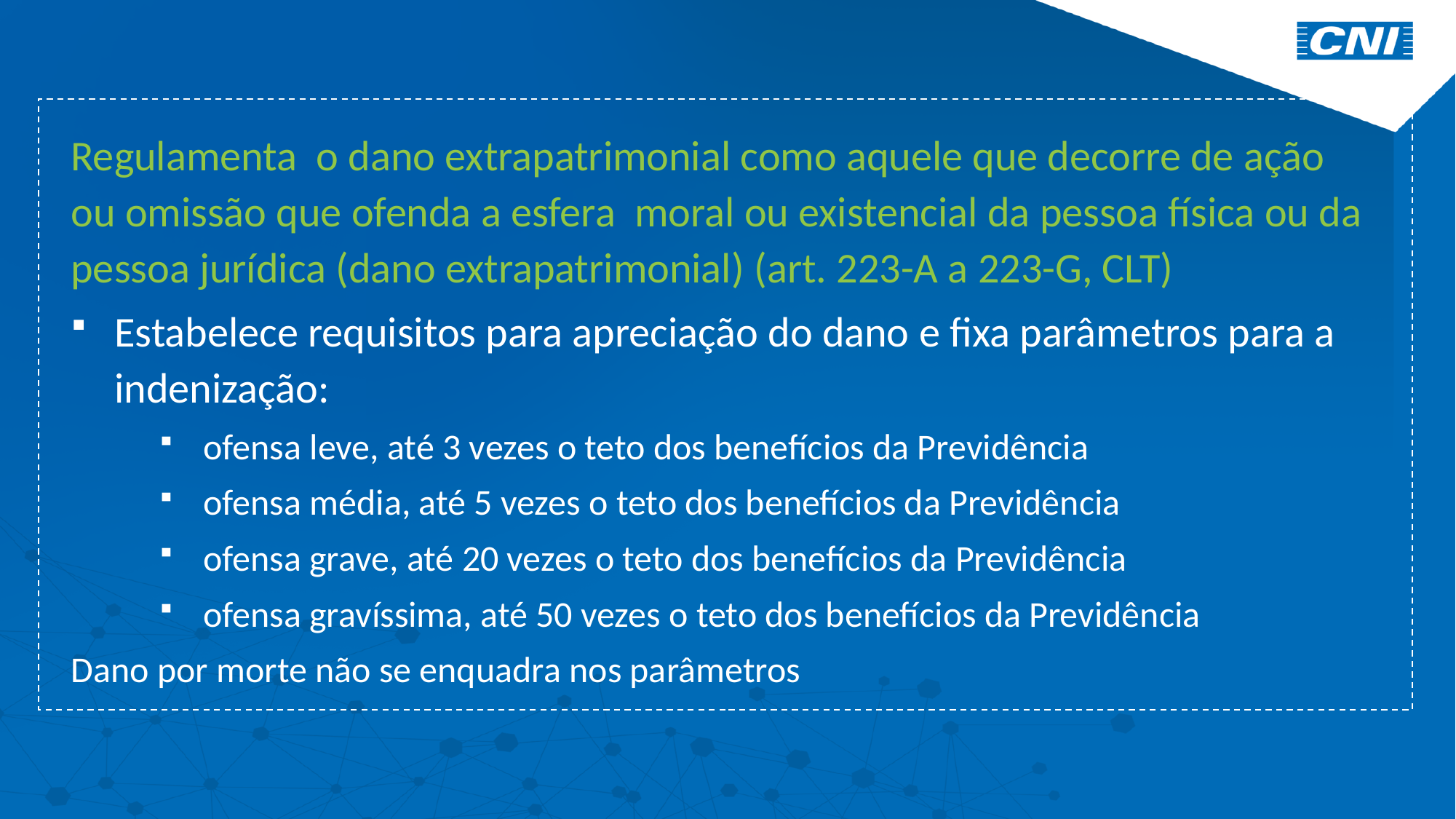

Regulamenta  o dano extrapatrimonial como aquele que decorre de ação ou omissão que ofenda a esfera  moral ou existencial da pessoa física ou da pessoa jurídica (dano extrapatrimonial) (art. 223-A a 223-G, CLT)
Estabelece requisitos para apreciação do dano e fixa parâmetros para a indenização:
ofensa leve, até 3 vezes o teto dos benefícios da Previdência
ofensa média, até 5 vezes o teto dos benefícios da Previdência
ofensa grave, até 20 vezes o teto dos benefícios da Previdência
ofensa gravíssima, até 50 vezes o teto dos benefícios da Previdência
Dano por morte não se enquadra nos parâmetros